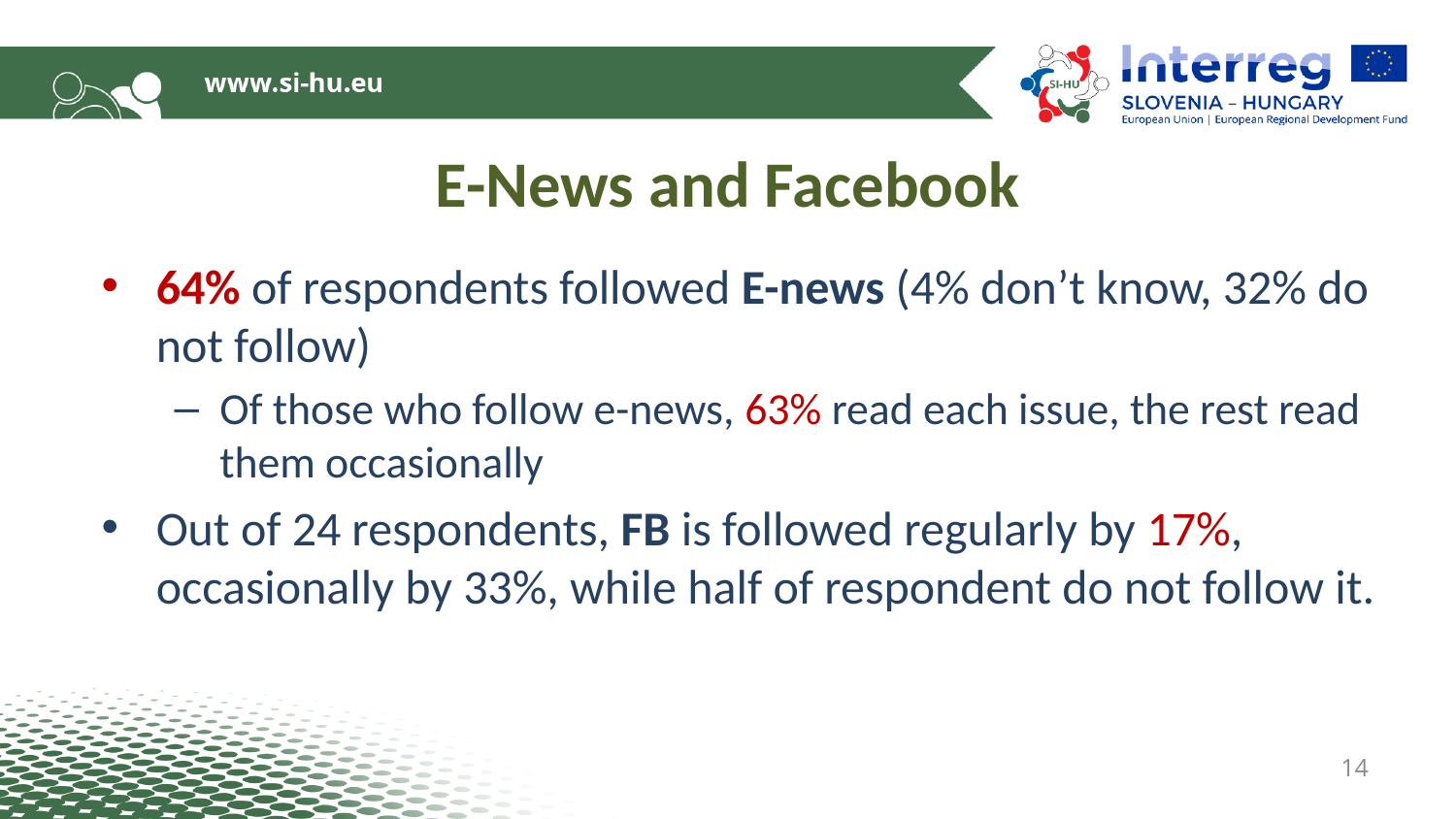

# E-News and Facebook
64% of respondents followed E-news (4% don’t know, 32% do not follow)
Of those who follow e-news, 63% read each issue, the rest read them occasionally
Out of 24 respondents, FB is followed regularly by 17%, occasionally by 33%, while half of respondent do not follow it.

14